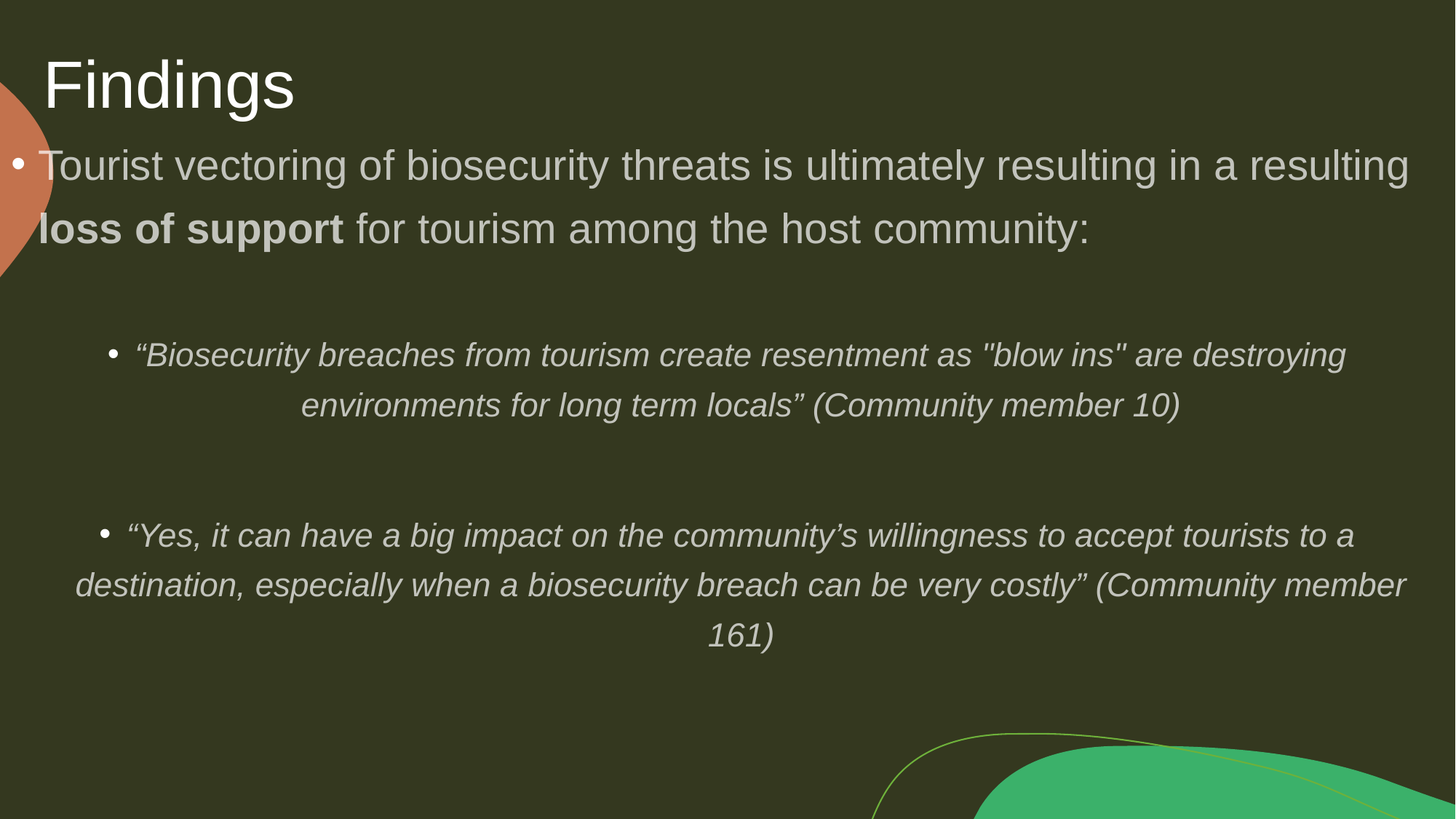

# Findings
Tourist vectoring of biosecurity threats is ultimately resulting in a resulting loss of support for tourism among the host community:

“Biosecurity breaches from tourism create resentment as "blow ins" are destroying environments for long term locals” (Community member 10)

“Yes, it can have a big impact on the community’s willingness to accept tourists to a destination, especially when a biosecurity breach can be very costly” (Community member 161)